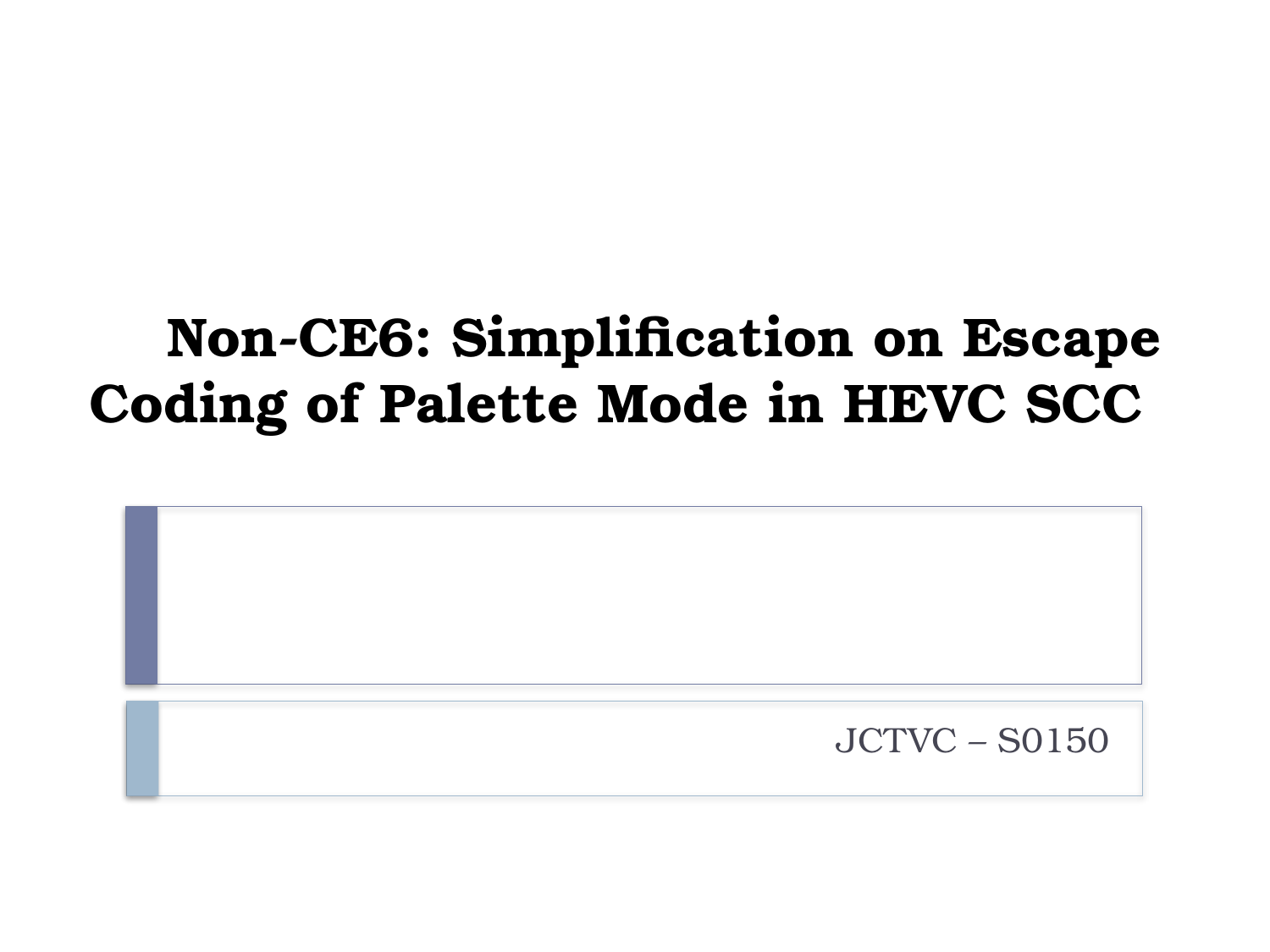

# Non-CE6: Simplification on Escape Coding of Palette Mode in HEVC SCC
JCTVC – S0150